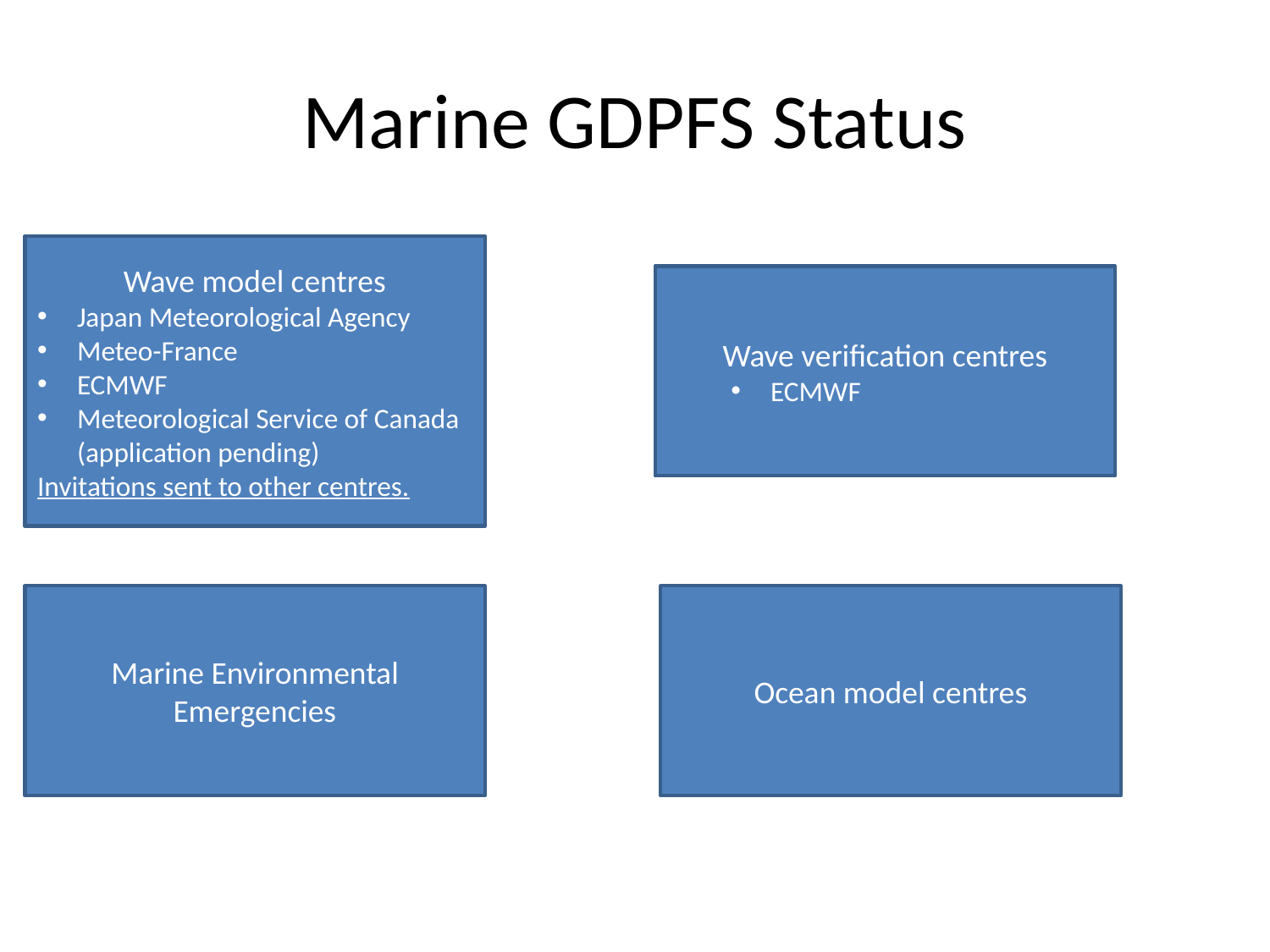

# Marine GDPFS Status

Wave model centres
Japan Meteorological Agency
Meteo-France
ECMWF
Meteorological Service of Canada (application pending)
Invitations sent to other centres.
Wave verification centres
ECMWF
Ocean model centres
Marine Environmental Emergencies